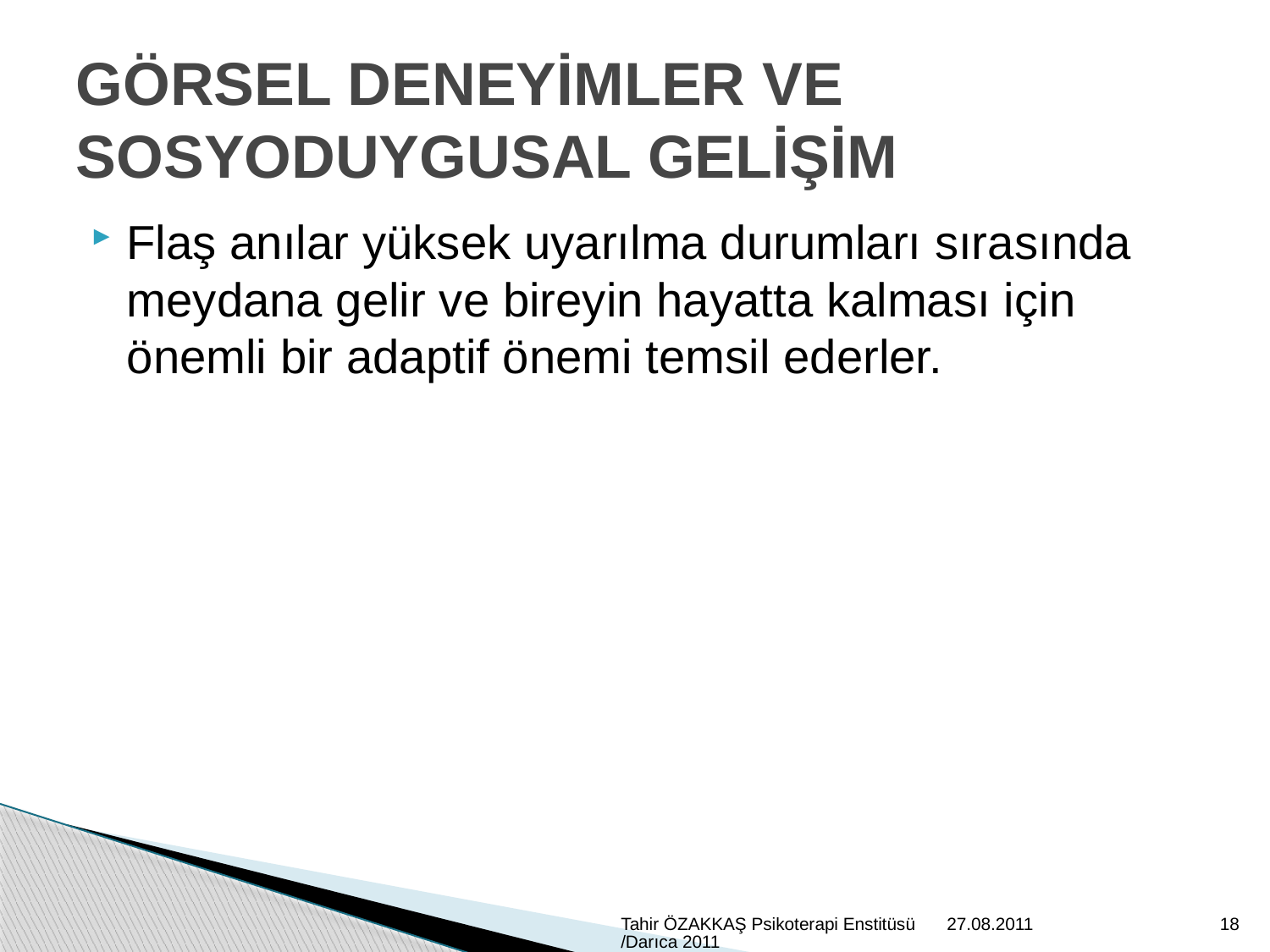

# GÖRSEL DENEYİMLER VE SOSYODUYGUSAL GELİŞİM
Flaş anılar yüksek uyarılma durumları sırasında meydana gelir ve bireyin hayatta kalması için önemli bir adaptif önemi temsil ederler.

Tahir ÖZAKKAŞ Psikoterapi Enstitüsü /Darıca 2011
27.08.2011
18